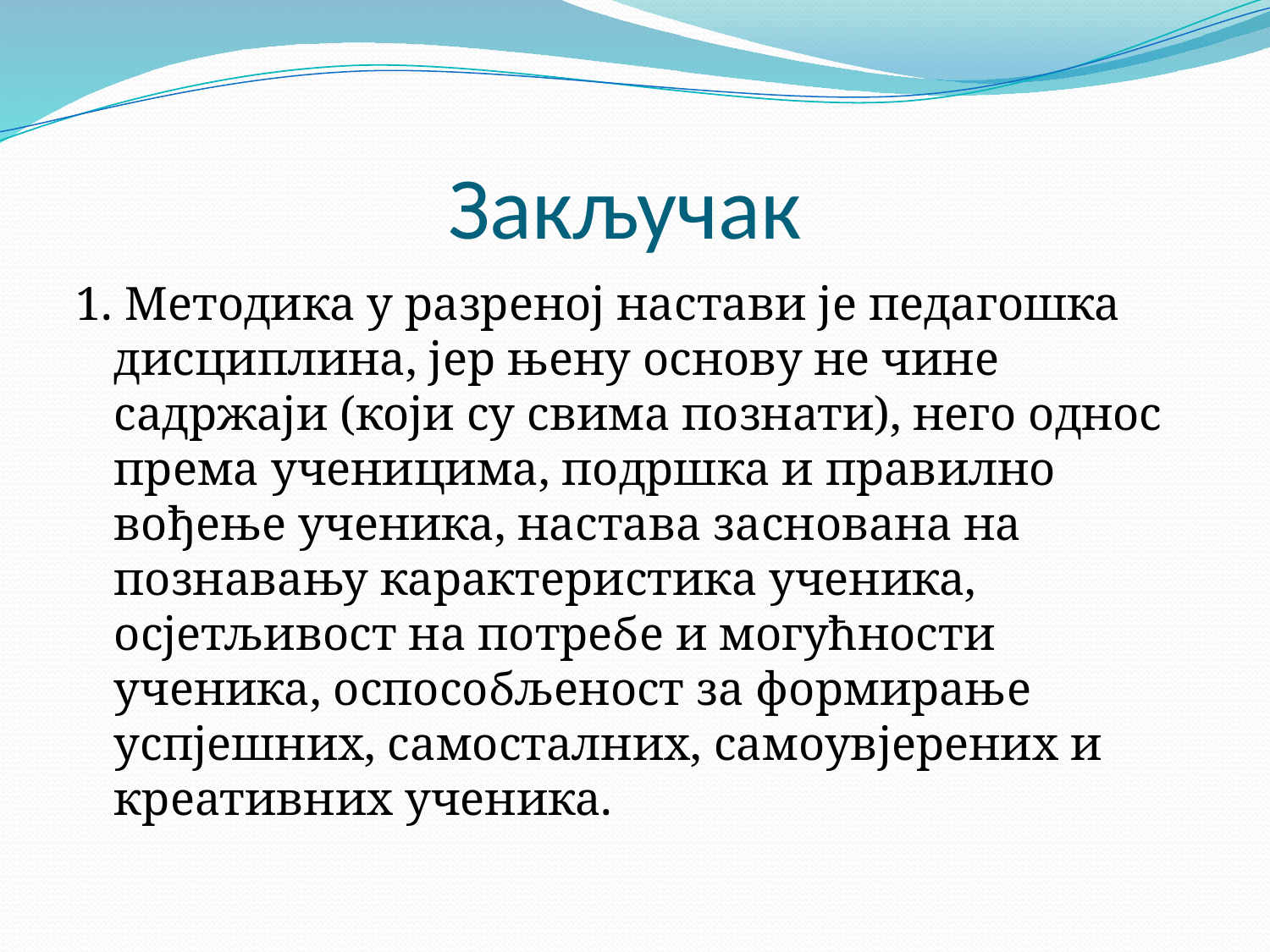

# Закључак
1. Методика у разреној настави је педагошка дисциплина, јер њену основу не чине садржаји (који су свима познати), него однос према ученицима, подршка и правилно вођење ученика, настава заснована на познавању карактеристика ученика, осјетљивост на потребе и могућности ученика, оспособљеност за формирање успјешних, самосталних, самоувјерених и креативних ученика.